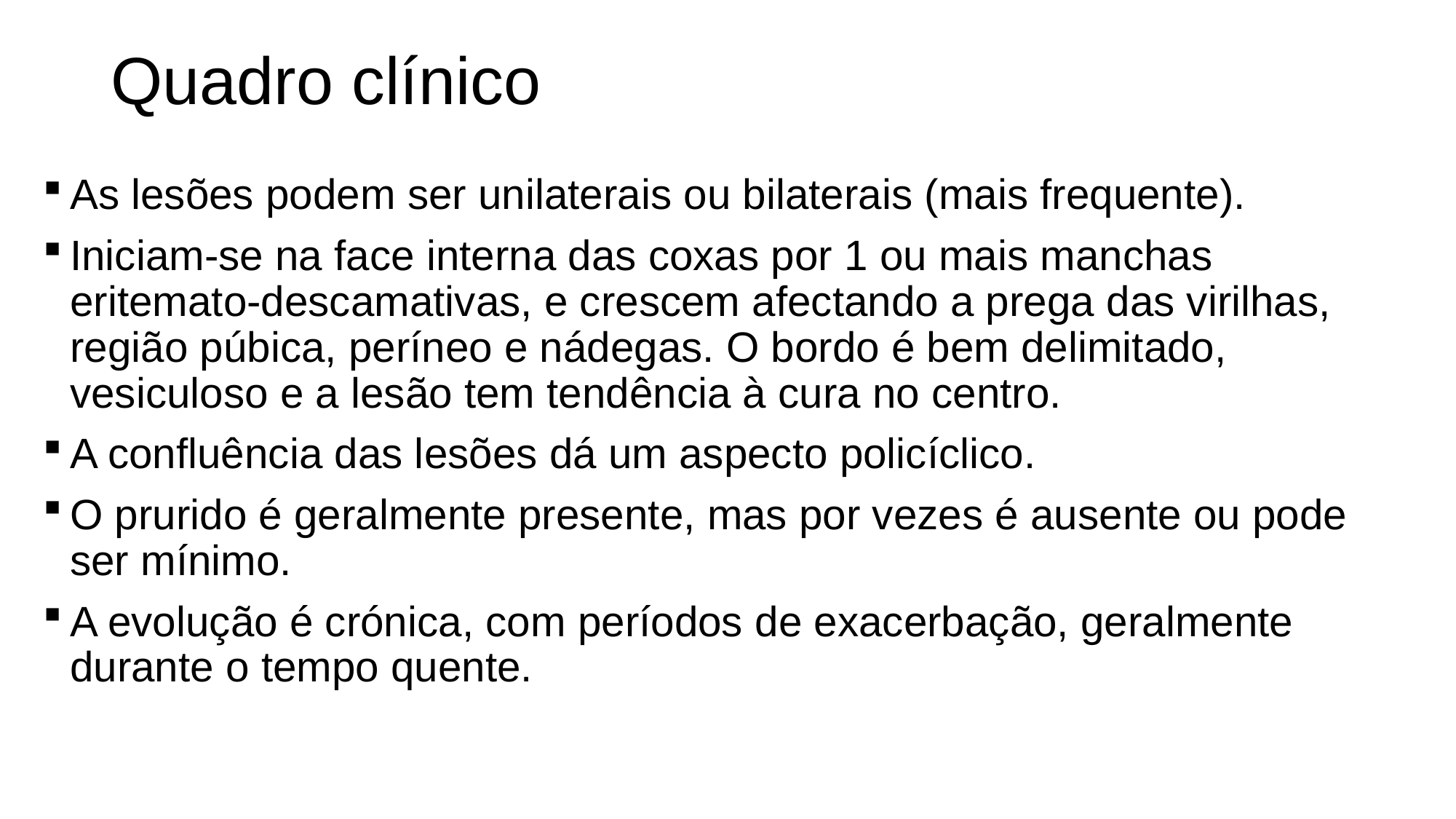

# Quadro clínico
As lesões podem ser unilaterais ou bilaterais (mais frequente).
Iniciam-se na face interna das coxas por 1 ou mais manchas eritemato-descamativas, e crescem afectando a prega das virilhas, região púbica, períneo e nádegas. O bordo é bem delimitado, vesiculoso e a lesão tem tendência à cura no centro.
A confluência das lesões dá um aspecto policíclico.
O prurido é geralmente presente, mas por vezes é ausente ou pode ser mínimo.
A evolução é crónica, com períodos de exacerbação, geralmente durante o tempo quente.